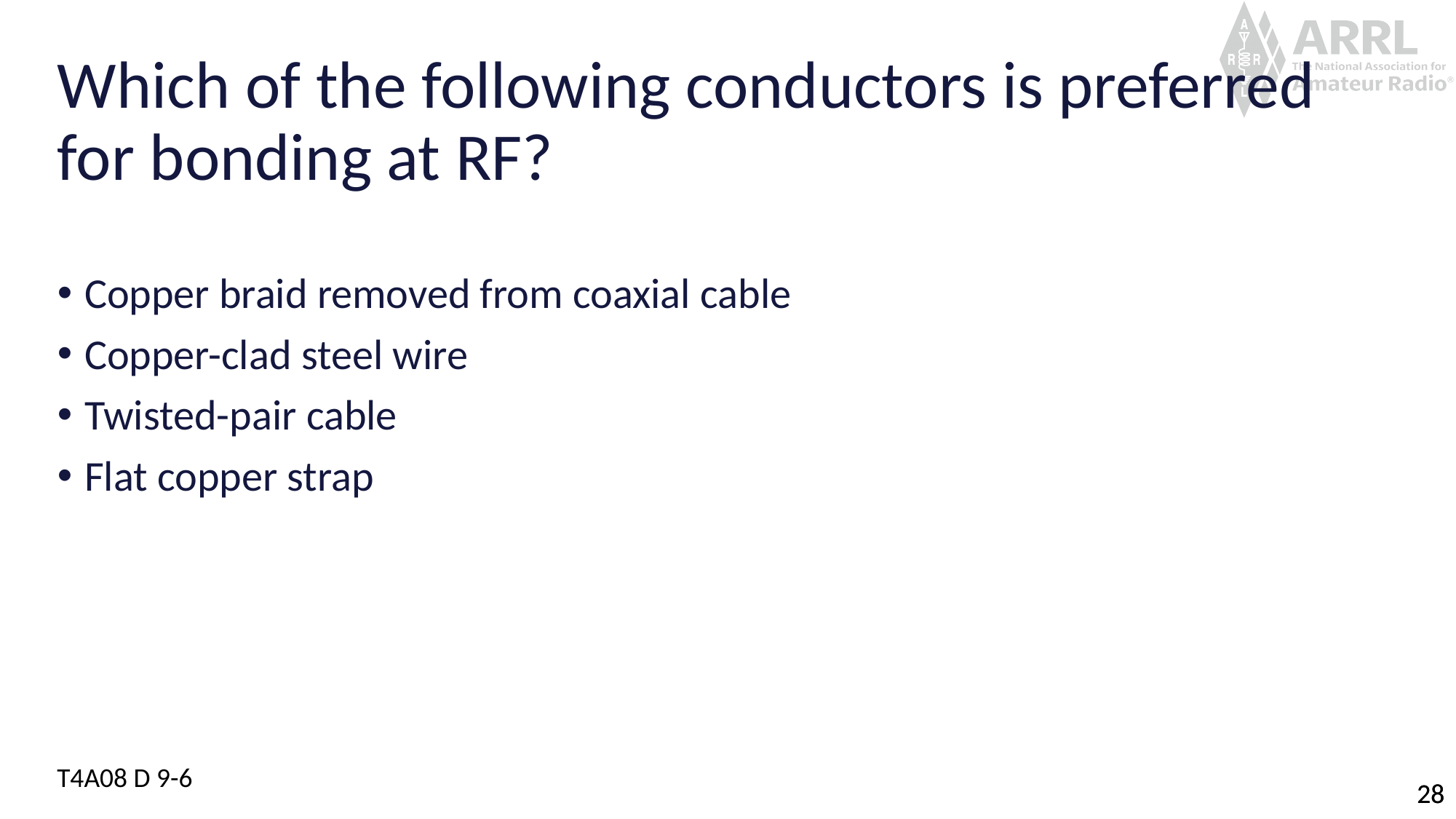

# Which of the following conductors is preferred for bonding at RF?
Copper braid removed from coaxial cable
Copper-clad steel wire
Twisted-pair cable
Flat copper strap
T4A08 D 9-6